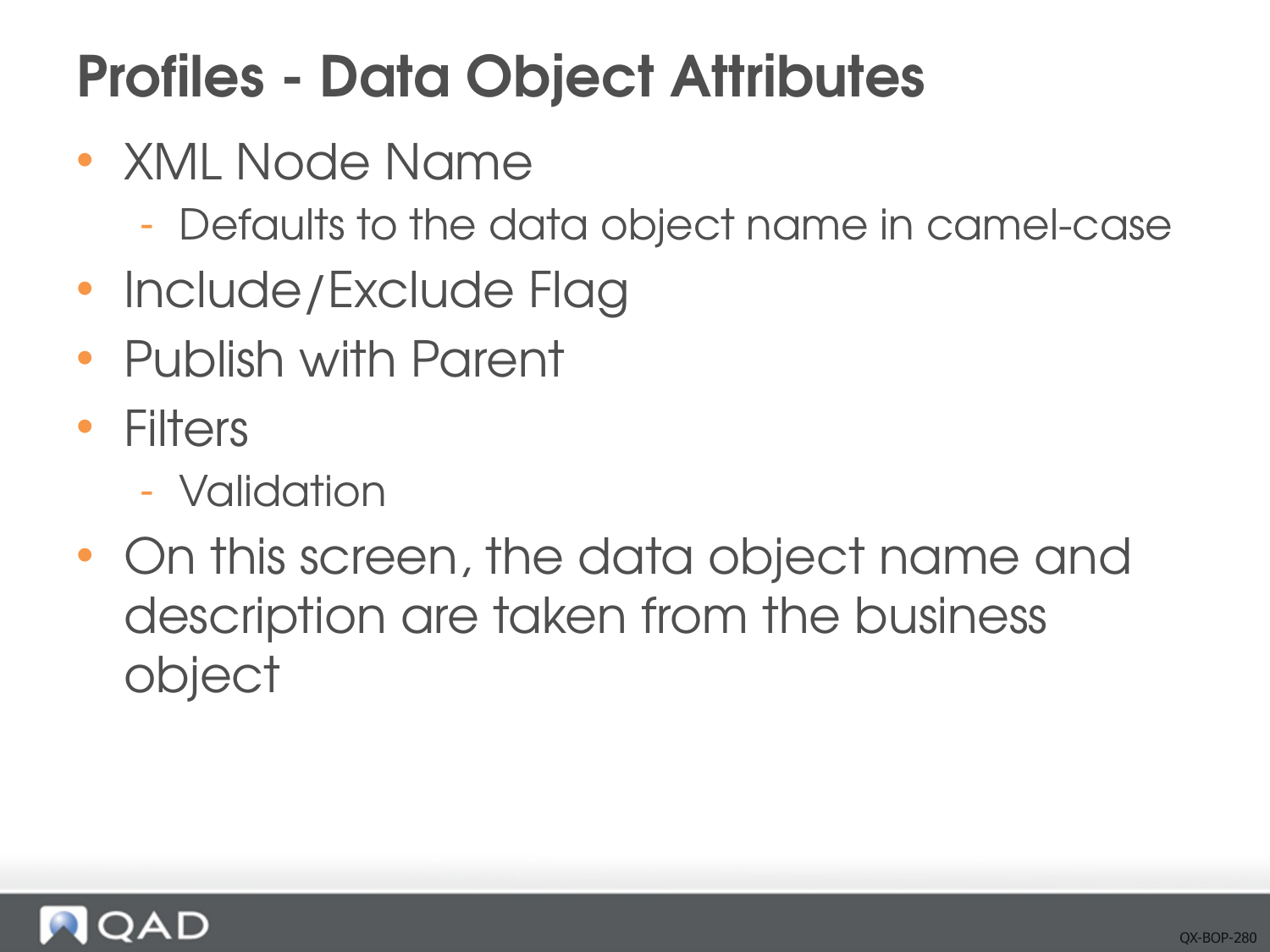

# Profiles - Data Object Attributes
XML Node Name
Defaults to the data object name in camel-case
Include/Exclude Flag
Publish with Parent
Filters
Validation
On this screen, the data object name and description are taken from the business object

QX-BOP-280